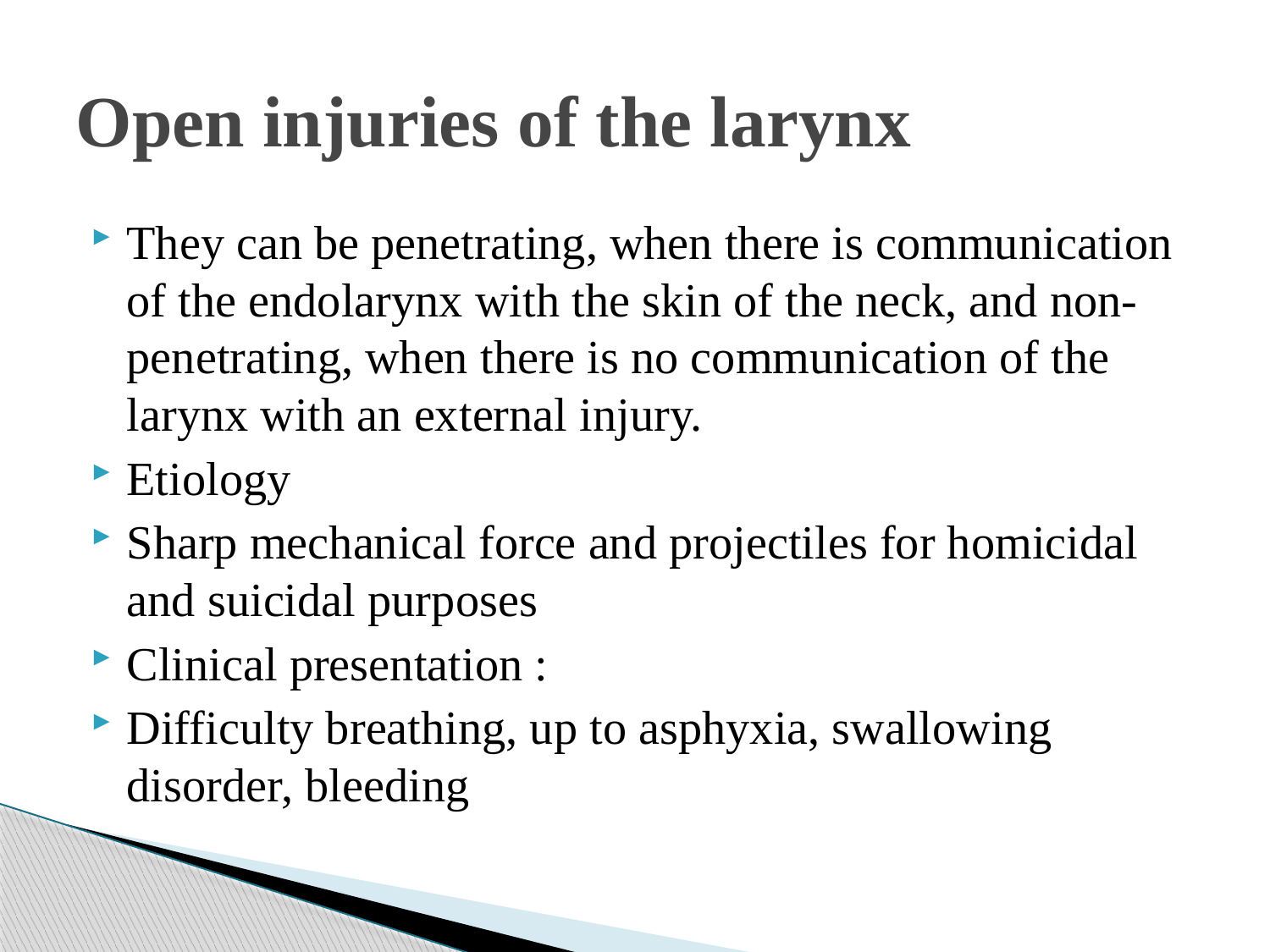

# Open injuries of the larynx
They can be penetrating, when there is communication of the endolarynx with the skin of the neck, and non-penetrating, when there is no communication of the larynx with an external injury.
Etiology
Sharp mechanical force and projectiles for homicidal and suicidal purposes
Clinical presentation :
Difficulty breathing, up to asphyxia, swallowing disorder, bleeding